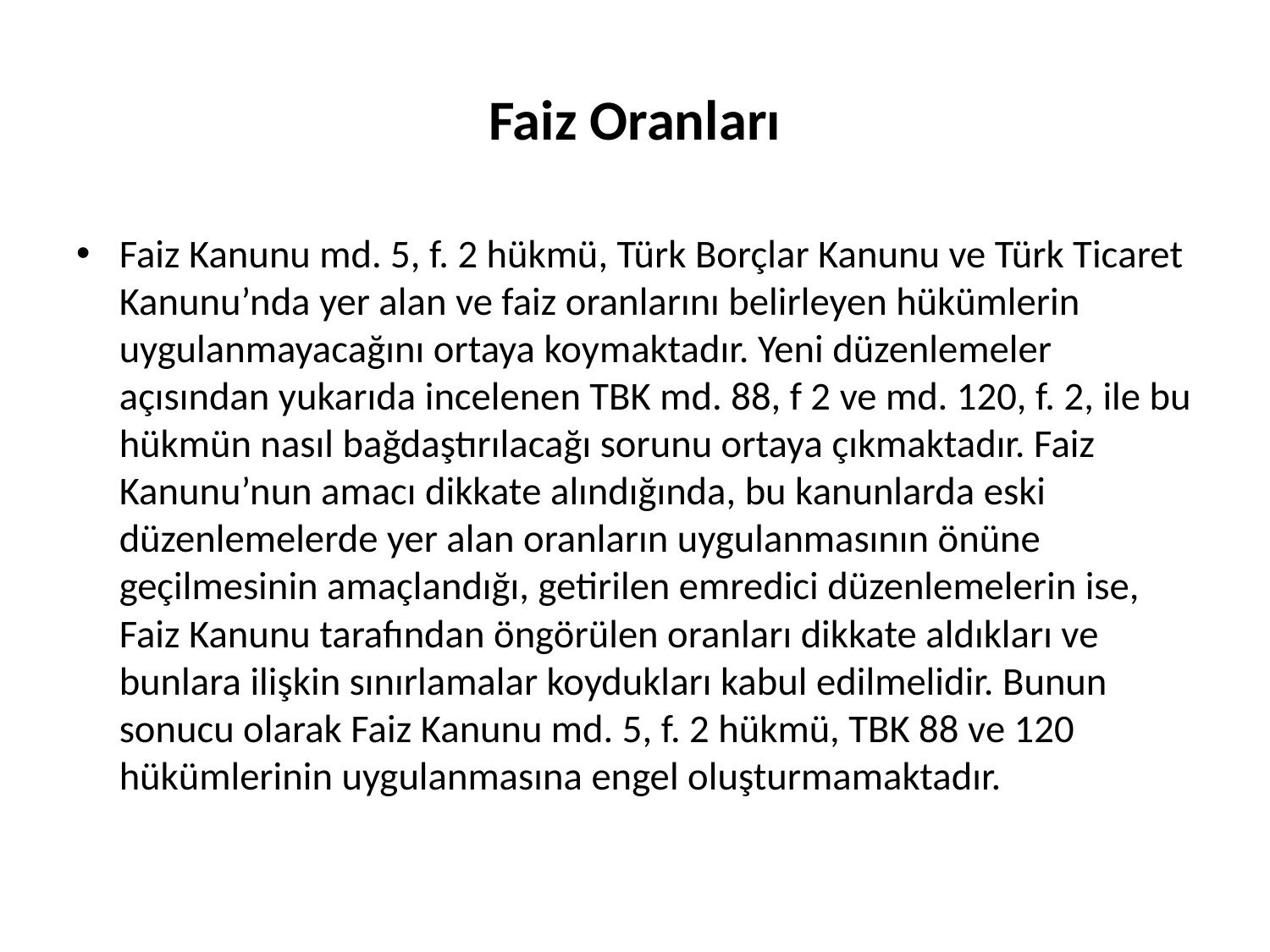

# Faiz Oranları
Faiz Kanunu md. 5, f. 2 hükmü, Türk Borçlar Kanunu ve Türk Ticaret Kanunu’nda yer alan ve faiz oranlarını belirleyen hükümlerin uygulanmayacağını ortaya koymaktadır. Yeni düzenlemeler açısından yukarıda incelenen TBK md. 88, f 2 ve md. 120, f. 2, ile bu hükmün nasıl bağdaştırılacağı sorunu ortaya çıkmaktadır. Faiz Kanunu’nun amacı dikkate alındığında, bu kanunlarda eski düzenlemelerde yer alan oranların uygulanmasının önüne geçilmesinin amaçlandığı, getirilen emredici düzenlemelerin ise, Faiz Kanunu tarafından öngörülen oranları dikkate aldıkları ve bunlara ilişkin sınırlamalar koydukları kabul edilmelidir. Bunun sonucu olarak Faiz Kanunu md. 5, f. 2 hükmü, TBK 88 ve 120 hükümlerinin uygulanmasına engel oluşturmamaktadır.